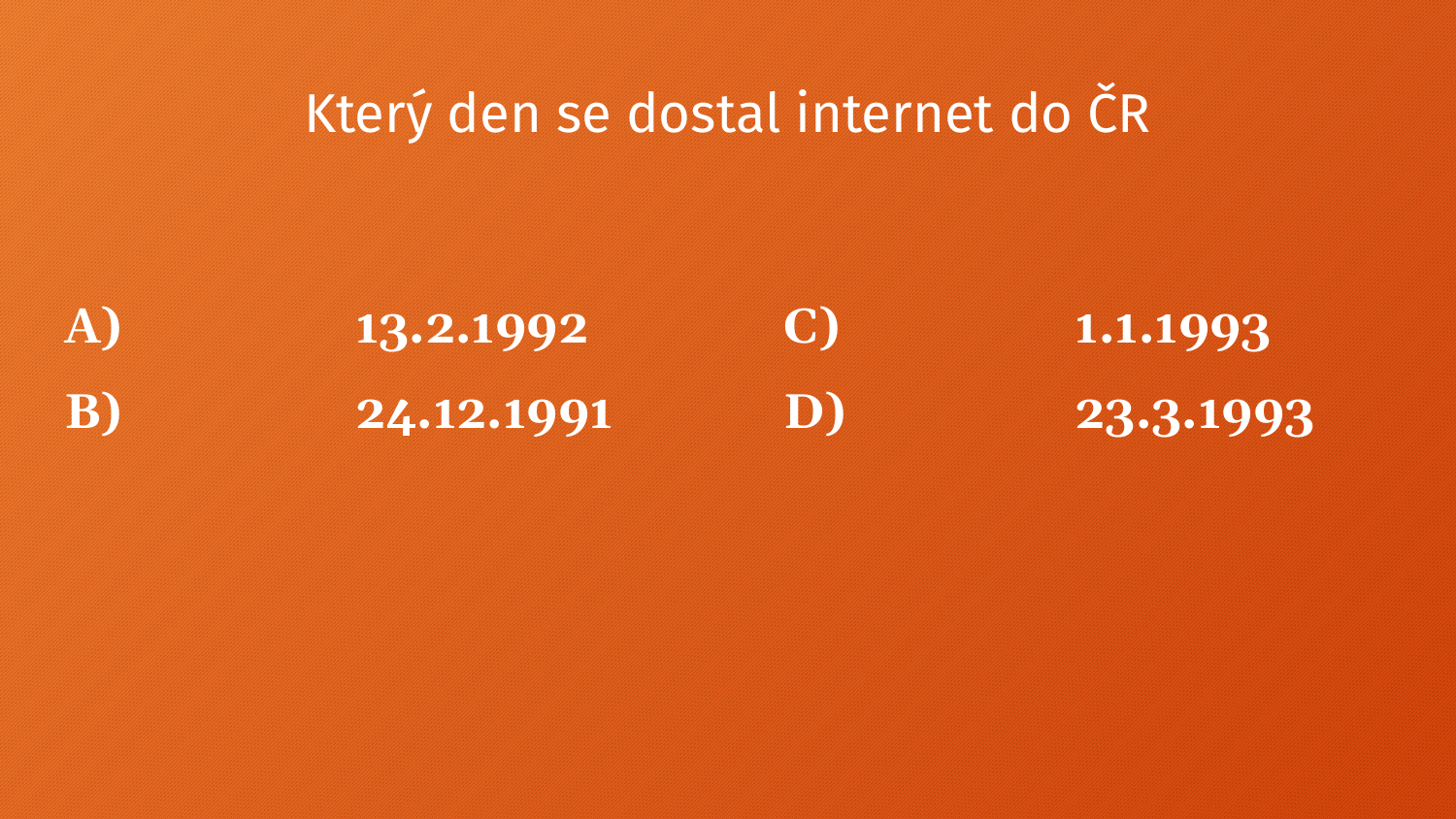

# Který den se dostal internet do ČR

A)		13.2.1992
B)		24.12.1991

C)		1.1.1993
D)		23.3.1993